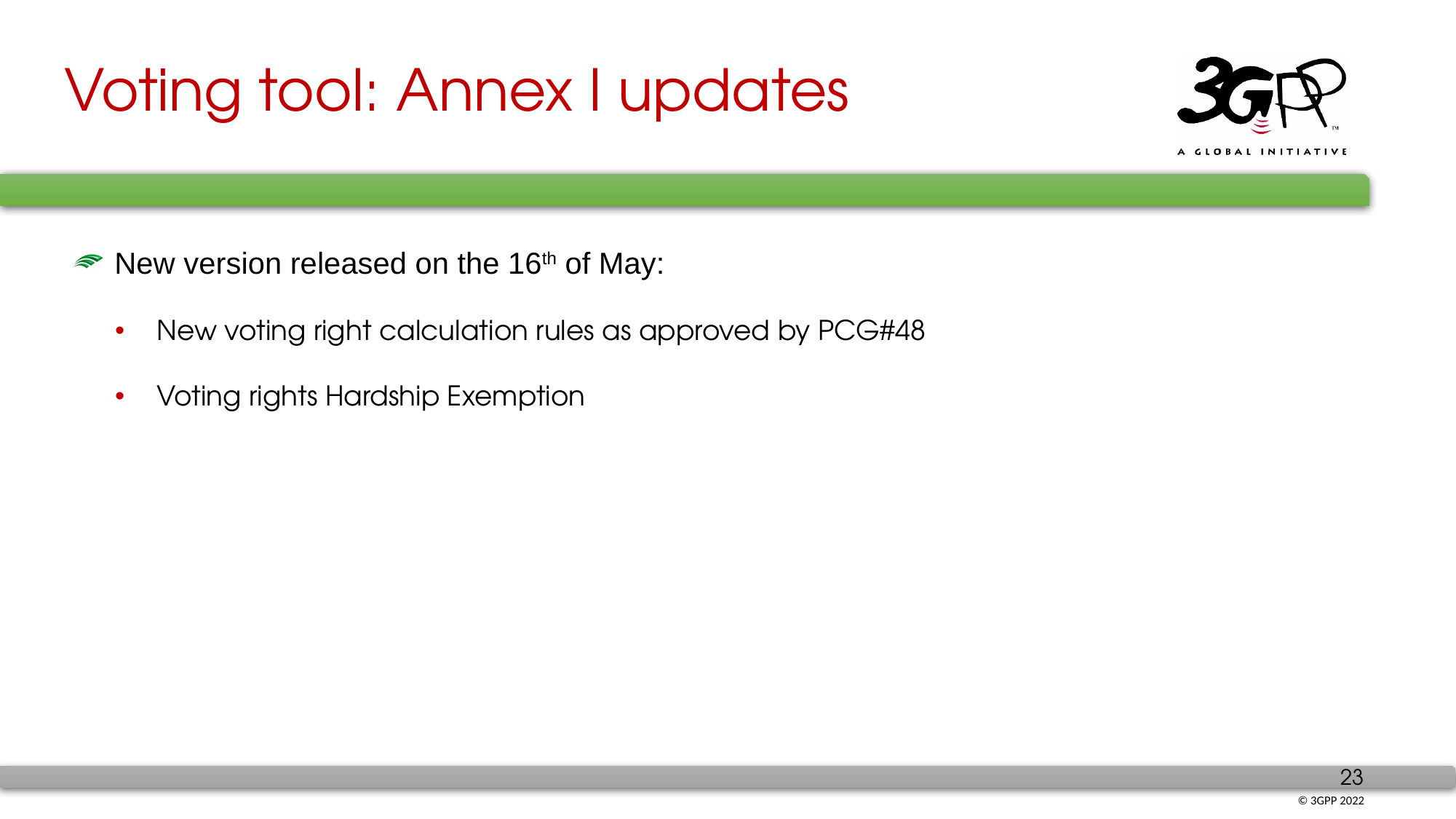

# Voting tool: Annex I updates
New version released on the 16th of May:
New voting right calculation rules as approved by PCG#48
Voting rights Hardship Exemption